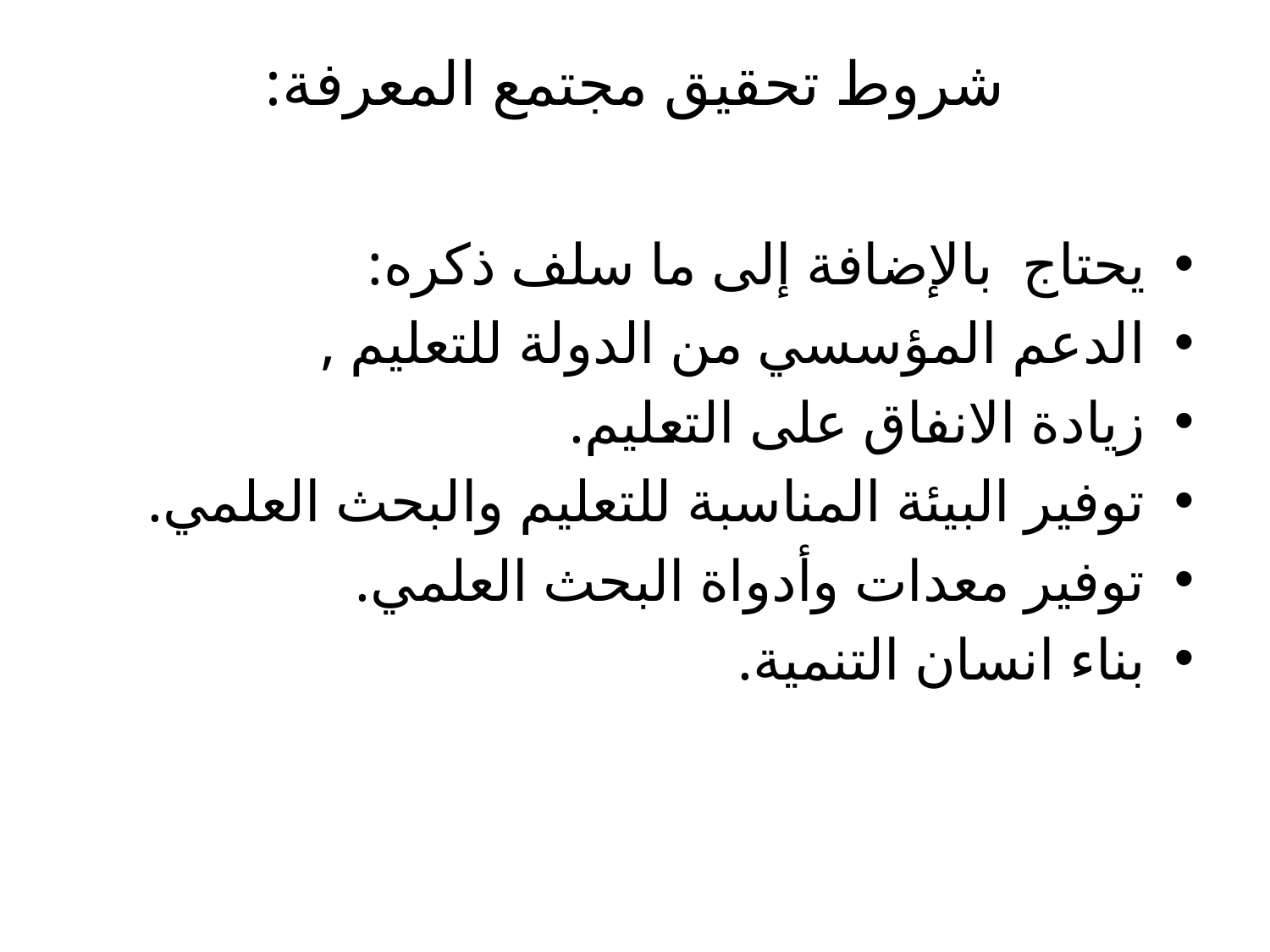

# شروط تحقيق مجتمع المعرفة:
يحتاج  بالإضافة إلى ما سلف ذكره:
الدعم المؤسسي من الدولة للتعليم ,
زيادة الانفاق على التعليم.
توفير البيئة المناسبة للتعليم والبحث العلمي.
توفير معدات وأدواة البحث العلمي.
بناء انسان التنمية.